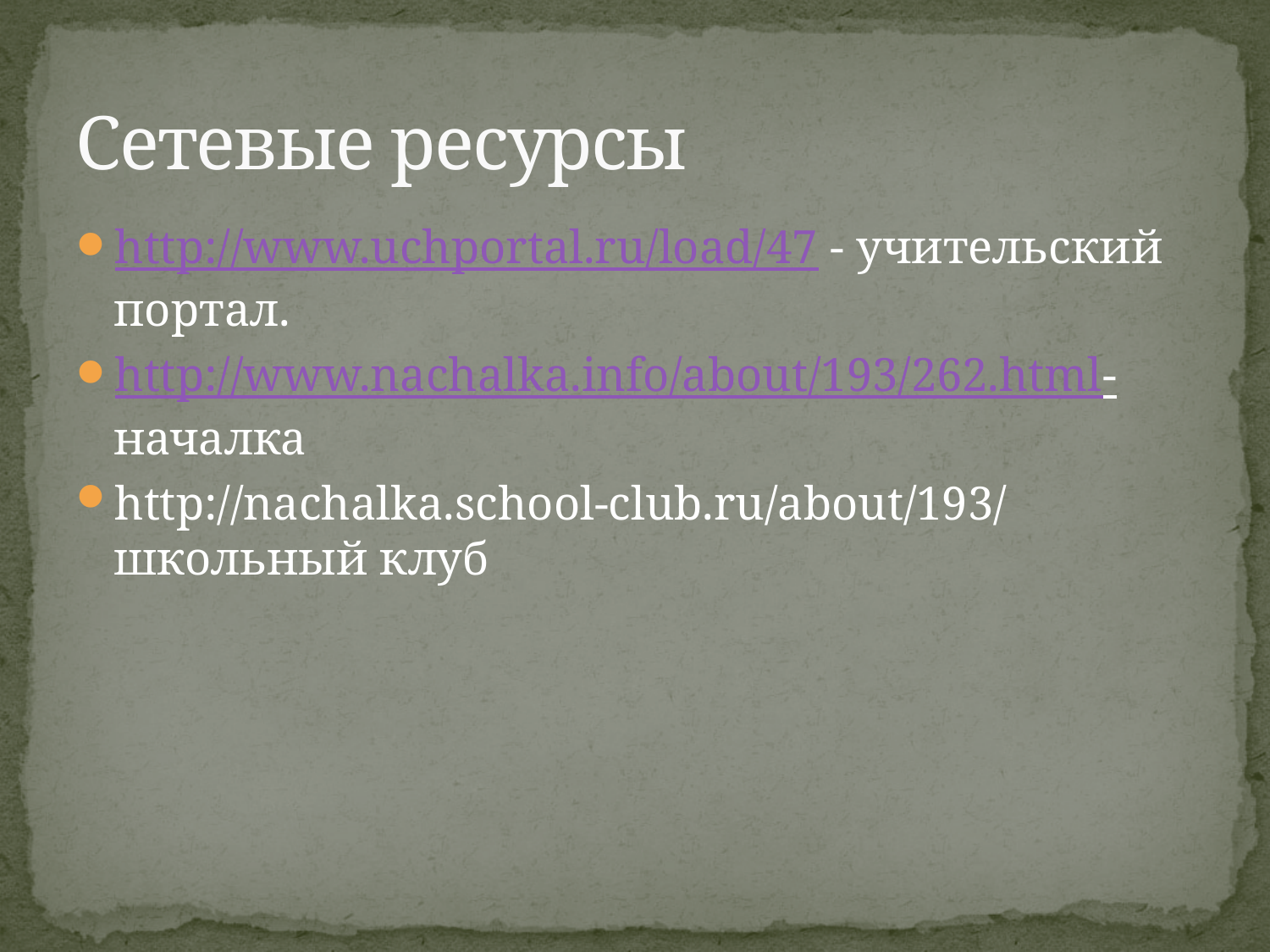

# Сетевые ресурсы
http://www.uchportal.ru/load/47 - учительский портал.
http://www.nachalka.info/about/193/262.html- началка
http://nachalka.school-club.ru/about/193/школьный клуб